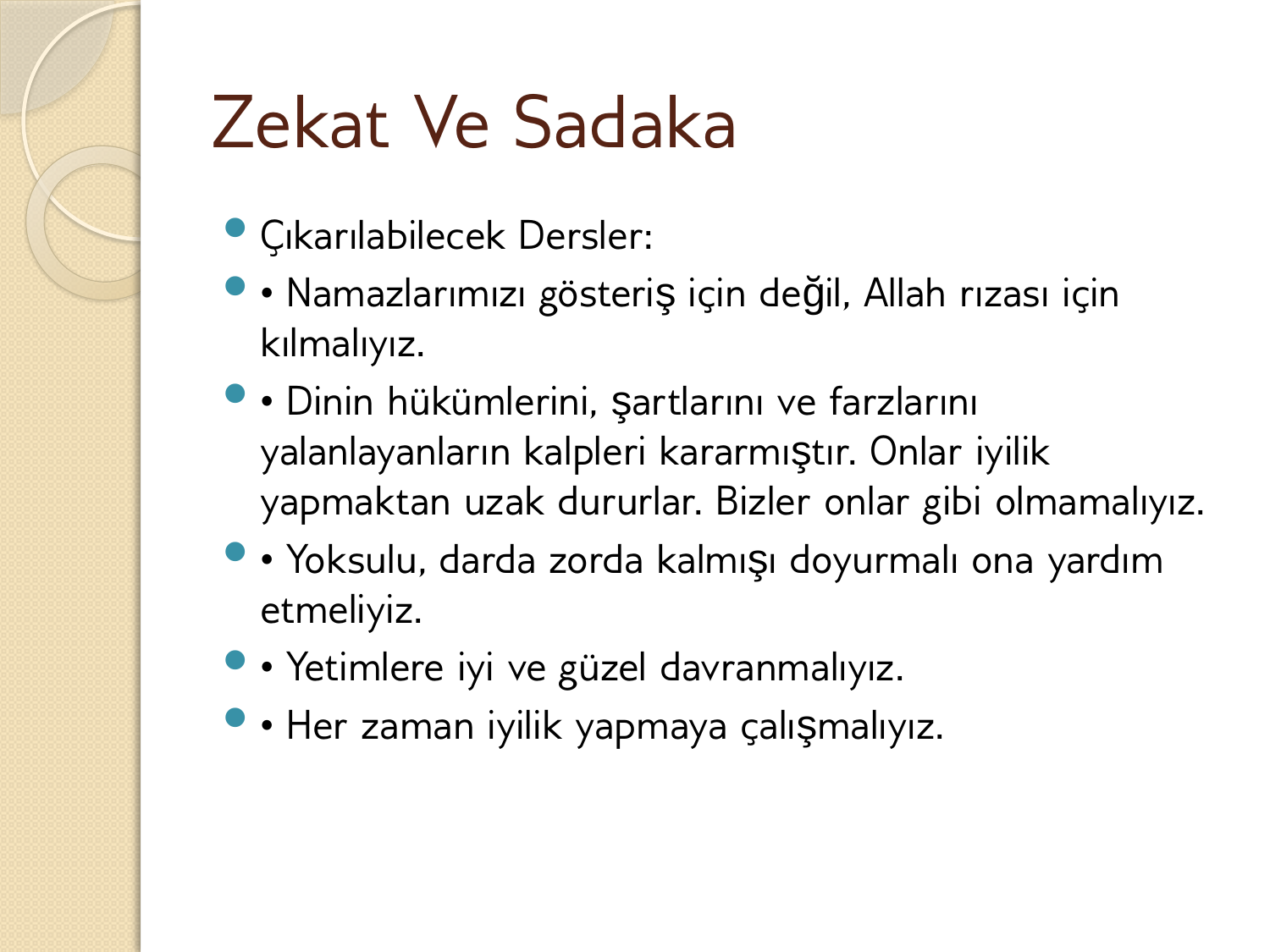

# Zekat Ve Sadaka
Çıkarılabilecek Dersler:
• Namazlarımızı gösteriş için değil, Allah rızası için kılmalıyız.
• Dinin hükümlerini, şartlarını ve farzlarını yalanlayanların kalpleri kararmıştır. Onlar iyilik yapmaktan uzak dururlar. Bizler onlar gibi olmamalıyız.
• Yoksulu, darda zorda kalmışı doyurmalı ona yardım etmeliyiz.
• Yetimlere iyi ve güzel davranmalıyız.
• Her zaman iyilik yapmaya çalışmalıyız.